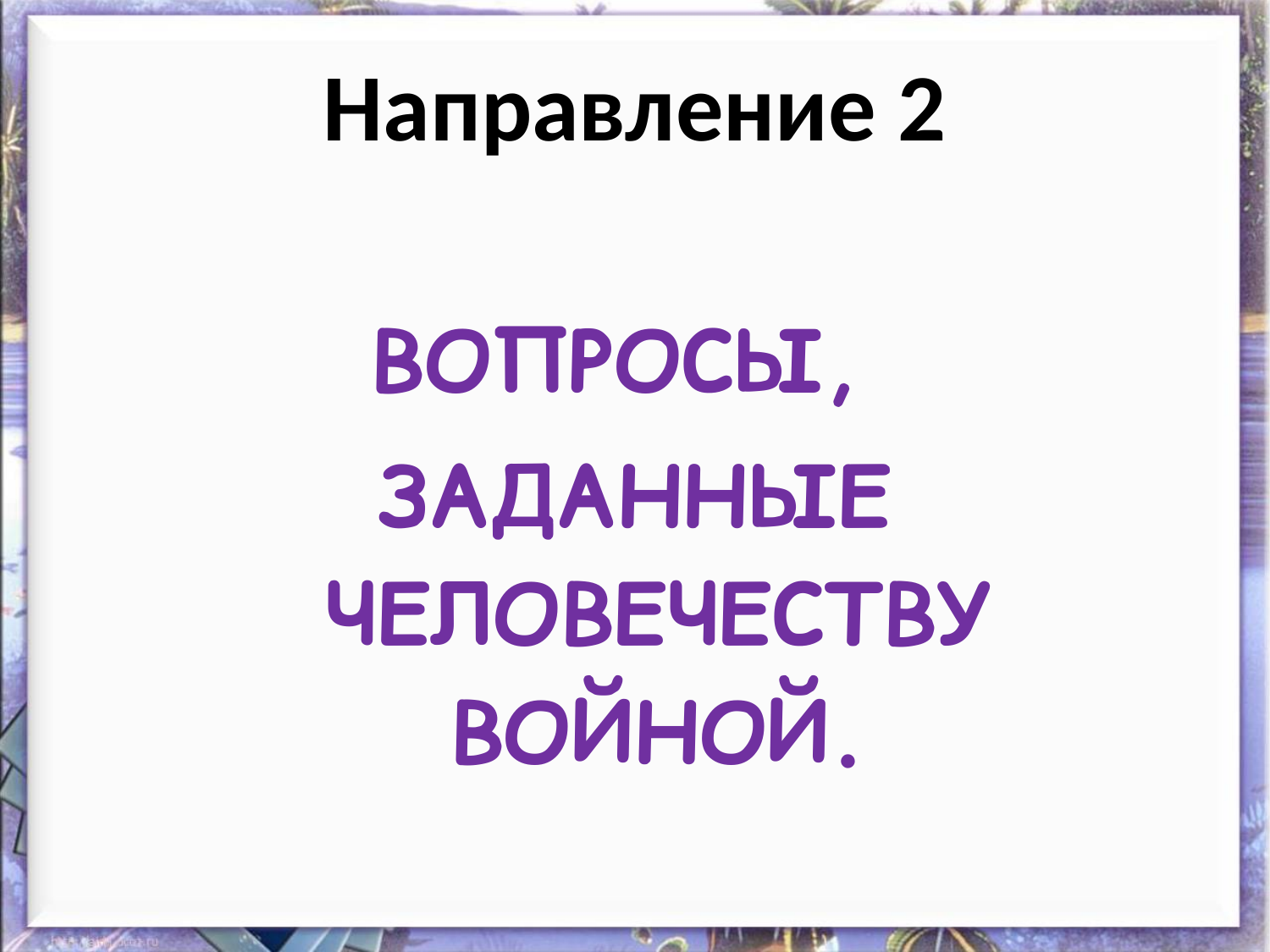

# Направление 2
ВОПРОСЫ,
ЗАДАННЫЕ ЧЕЛОВЕЧЕСТВУ ВОЙНОЙ.